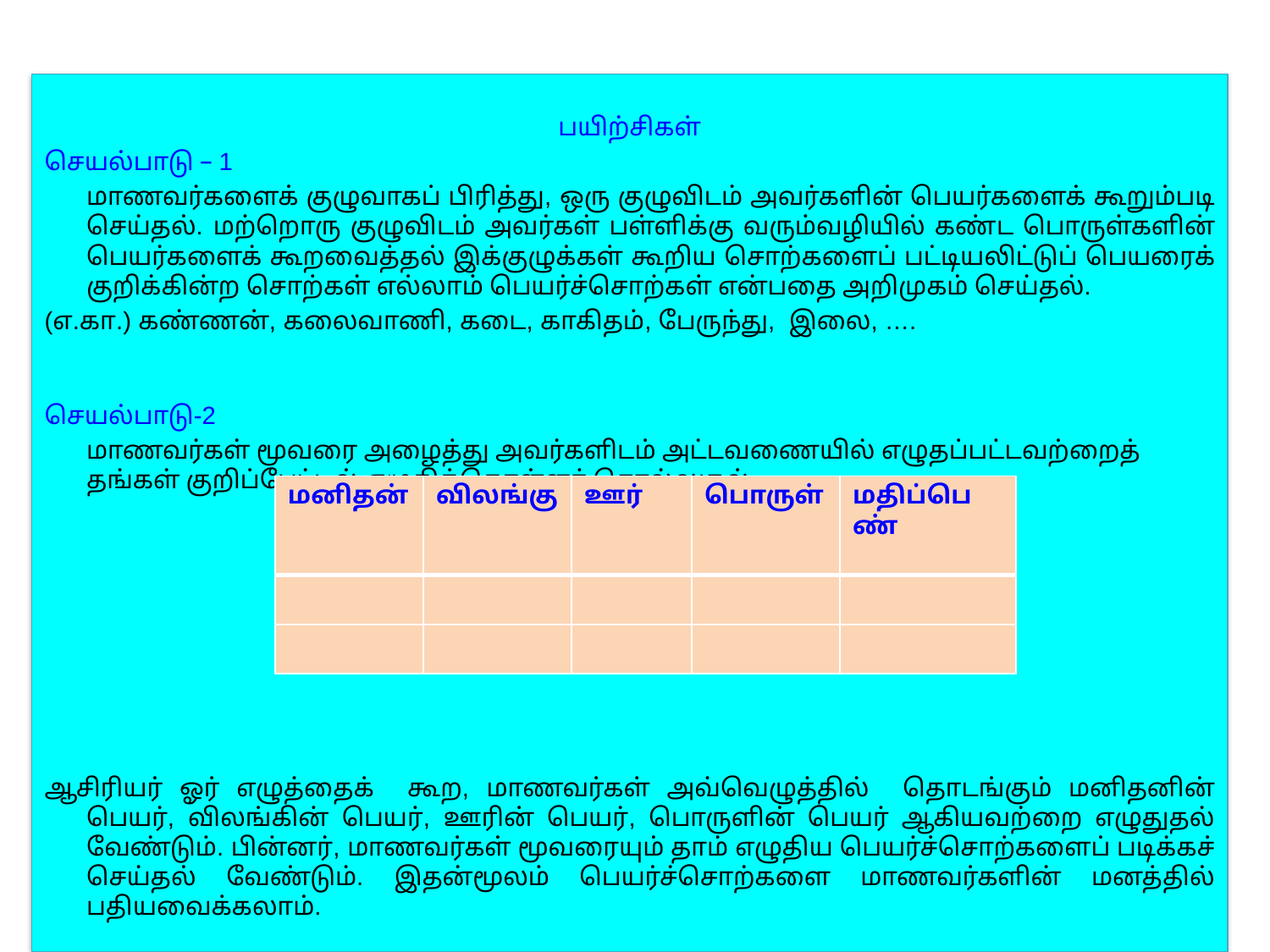

பயிற்சிகள்
செயல்பாடு – 1
		மாணவர்களைக் குழுவாகப் பிரித்து, ஒரு குழுவிடம் அவர்களின் பெயர்களைக் கூறும்படி செய்தல். மற்றொரு குழுவிடம் அவர்கள் பள்ளிக்கு வரும்வழியில் கண்ட பொருள்களின் பெயர்களைக் கூறவைத்தல் இக்குழுக்கள் கூறிய சொற்களைப் பட்டியலிட்டுப் பெயரைக் குறிக்கின்ற சொற்கள் எல்லாம் பெயர்ச்சொற்கள் என்பதை அறிமுகம் செய்தல்.
(எ.கா.) கண்ணன், கலைவாணி, கடை, காகிதம், பேருந்து,  இலை, ….

செயல்பாடு-2
		மாணவர்கள் மூவரை அழைத்து அவர்களிடம் அட்டவணையில் எழுதப்பட்டவற்றைத்  தங்கள் குறிப்பேட்டில் எழுதிக்கொள்ளச் சொல்லுதல்.

ஆசிரியர் ஓர் எழுத்தைக்  கூற, மாணவர்கள் அவ்வெழுத்தில்  தொடங்கும் மனிதனின் பெயர், விலங்கின் பெயர், ஊரின் பெயர், பொருளின் பெயர் ஆகியவற்றை எழுதுதல் வேண்டும். பின்னர், மாணவர்கள் மூவரையும் தாம் எழுதிய பெயர்ச்சொற்களைப் படிக்கச் செய்தல் வேண்டும். இதன்மூலம் பெயர்ச்சொற்களை மாணவர்களின் மனத்தில் பதியவைக்கலாம்.

| மனிதன் | விலங்கு | ஊர் | பொருள் | மதிப்பெண் |
| --- | --- | --- | --- | --- |
|  |  |  |  |  |
|  |  |  |  |  |